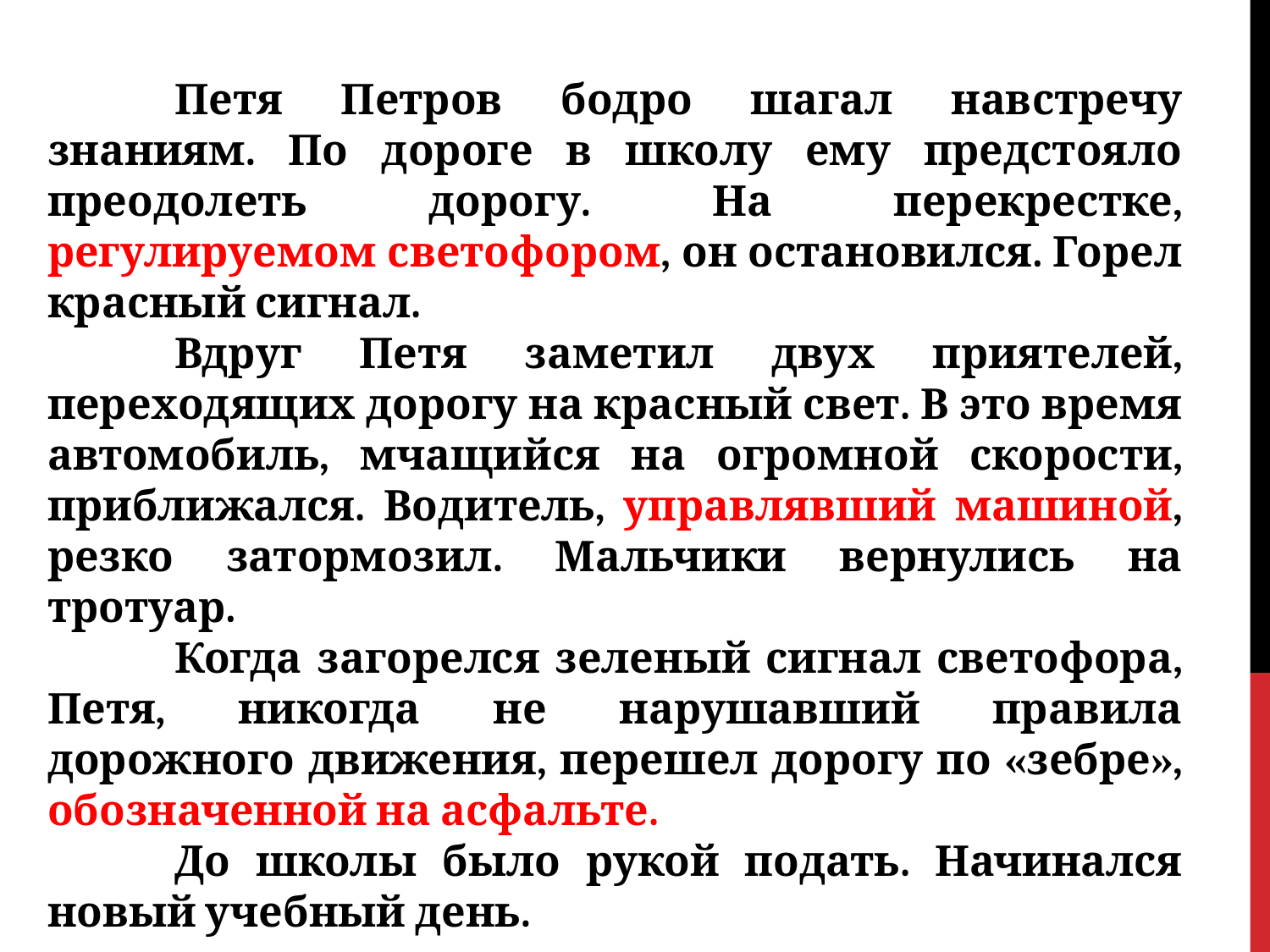

Петя Петров бодро шагал навстречу знаниям. По дороге в школу ему предстояло преодолеть дорогу. На перекрестке, регулируемом светофором, он остановился. Горел красный сигнал.
	Вдруг Петя заметил двух приятелей, переходящих дорогу на красный свет. В это время автомобиль, мчащийся на огромной скорости, приближался. Водитель, управлявший машиной, резко затормозил. Мальчики вернулись на тротуар.
	Когда загорелся зеленый сигнал светофора, Петя, никогда не нарушавший правила дорожного движения, перешел дорогу по «зебре», обозначенной на асфальте.
	До школы было рукой подать. Начинался новый учебный день.